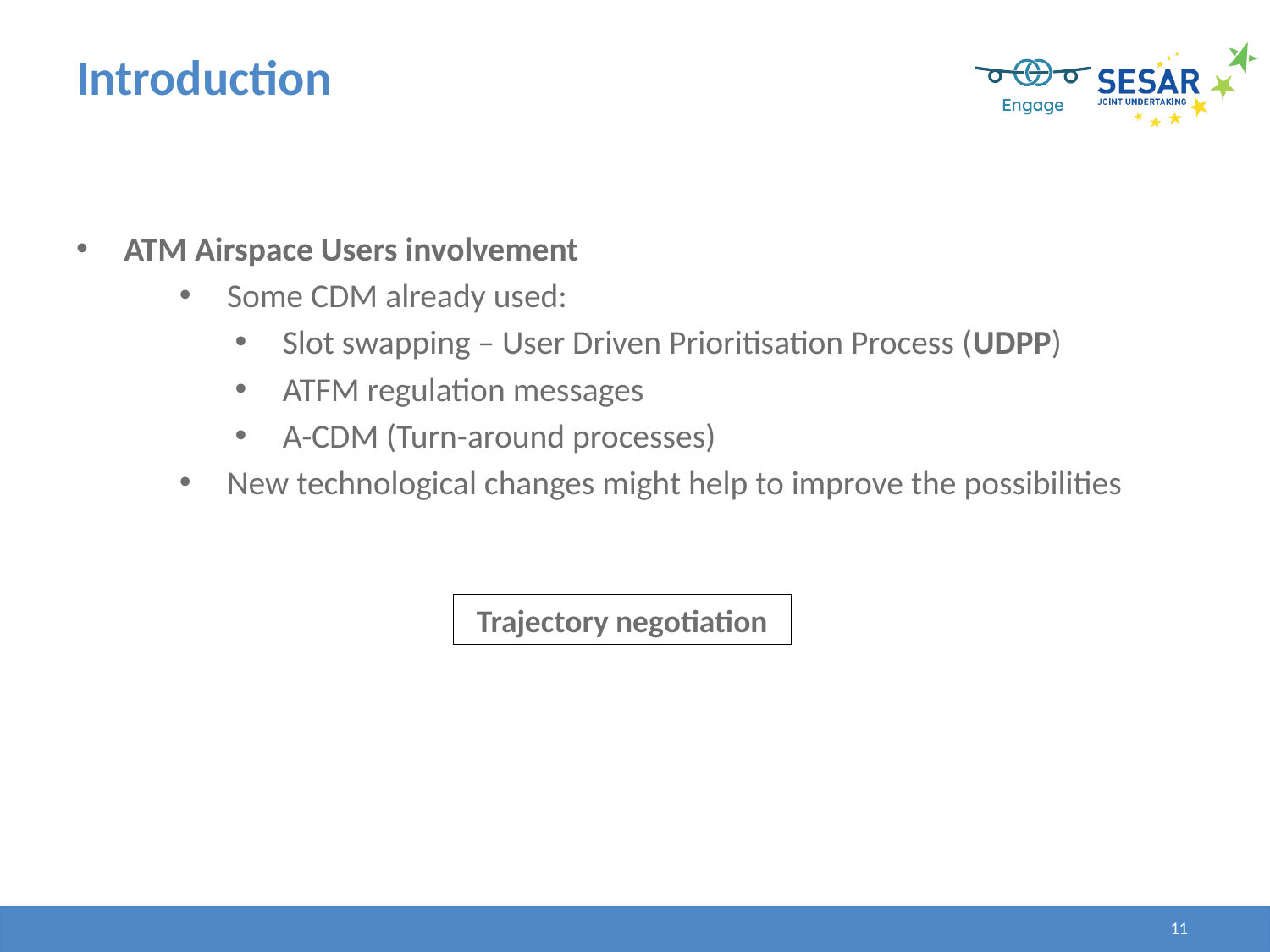

# Introduction
ATM Airspace Users involvement
Some CDM already used:
Slot swapping – User Driven Prioritisation Process (UDPP)
ATFM regulation messages
A-CDM (Turn-around processes)
New technological changes might help to improve the possibilities
Trajectory negotiation
11